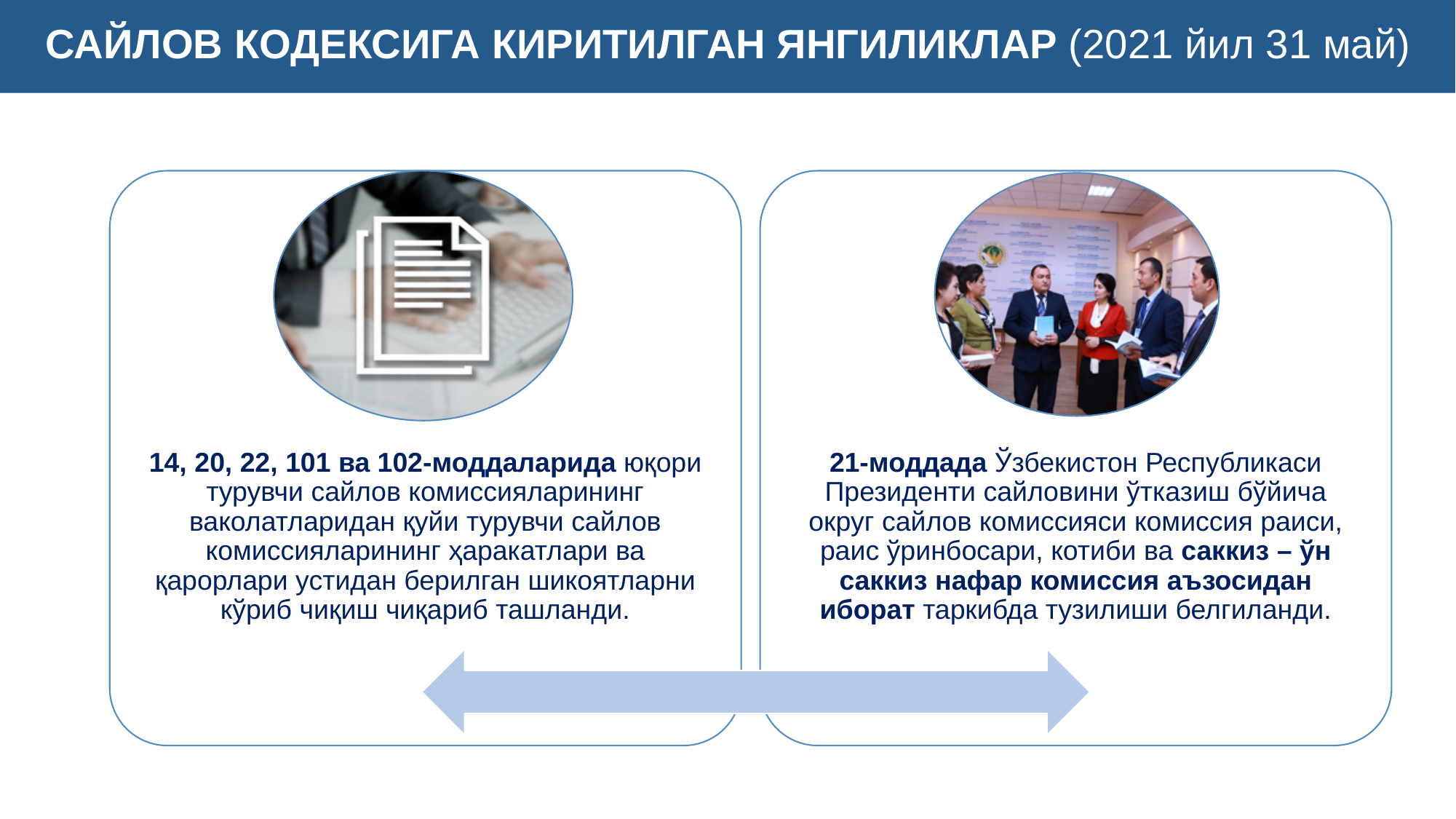

# САЙЛОВ КОДЕКСИГА КИРИТИЛГАН ЯНГИЛИКЛАР (2021 йил 31 май)

14, 20, 22, 101 ва 102-моддаларида юқори турувчи сайлов комиссияларининг ваколатларидан қуйи турувчи сайлов комиссияларининг ҳаракатлари ва қарорлари устидан берилган шикоятларни кўриб чиқиш чиқариб ташланди.

21-моддада Ўзбекистон Республикаси Президенти сайловини ўтказиш бўйича округ сайлов комиссияси комиссия раиси, раис ўринбосари, котиби ва саккиз – ўн саккиз нафар комиссия аъзосидан иборат таркибда тузилиши белгиланди.